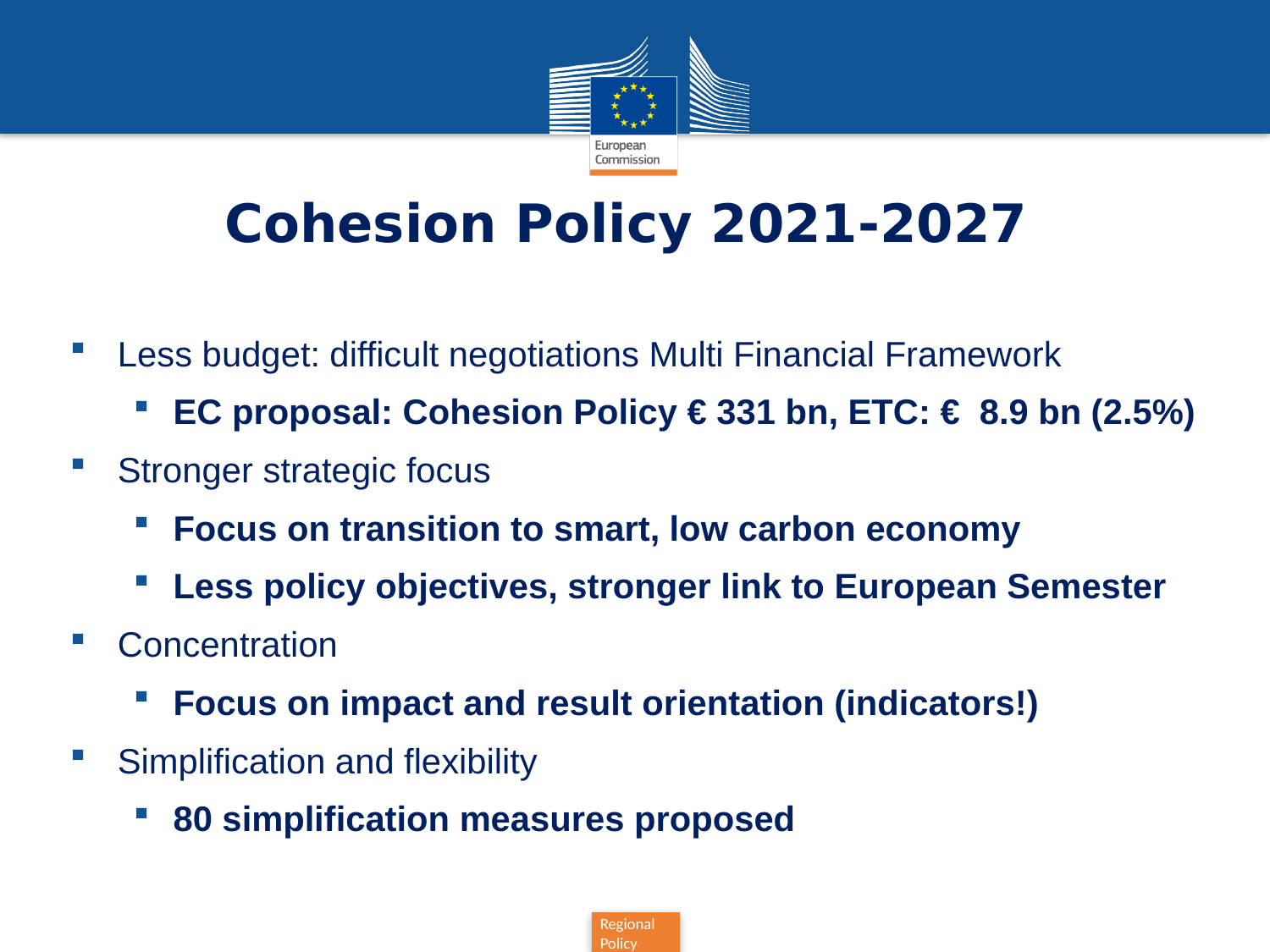

# Cohesion Policy 2021-2027
Less budget: difficult negotiations Multi Financial Framework
EC proposal: Cohesion Policy € 331 bn, ETC: €  8.9 bn (2.5%)
Stronger strategic focus
Focus on transition to smart, low carbon economy
Less policy objectives, stronger link to European Semester
Concentration
Focus on impact and result orientation (indicators!)
Simplification and flexibility
80 simplification measures proposed